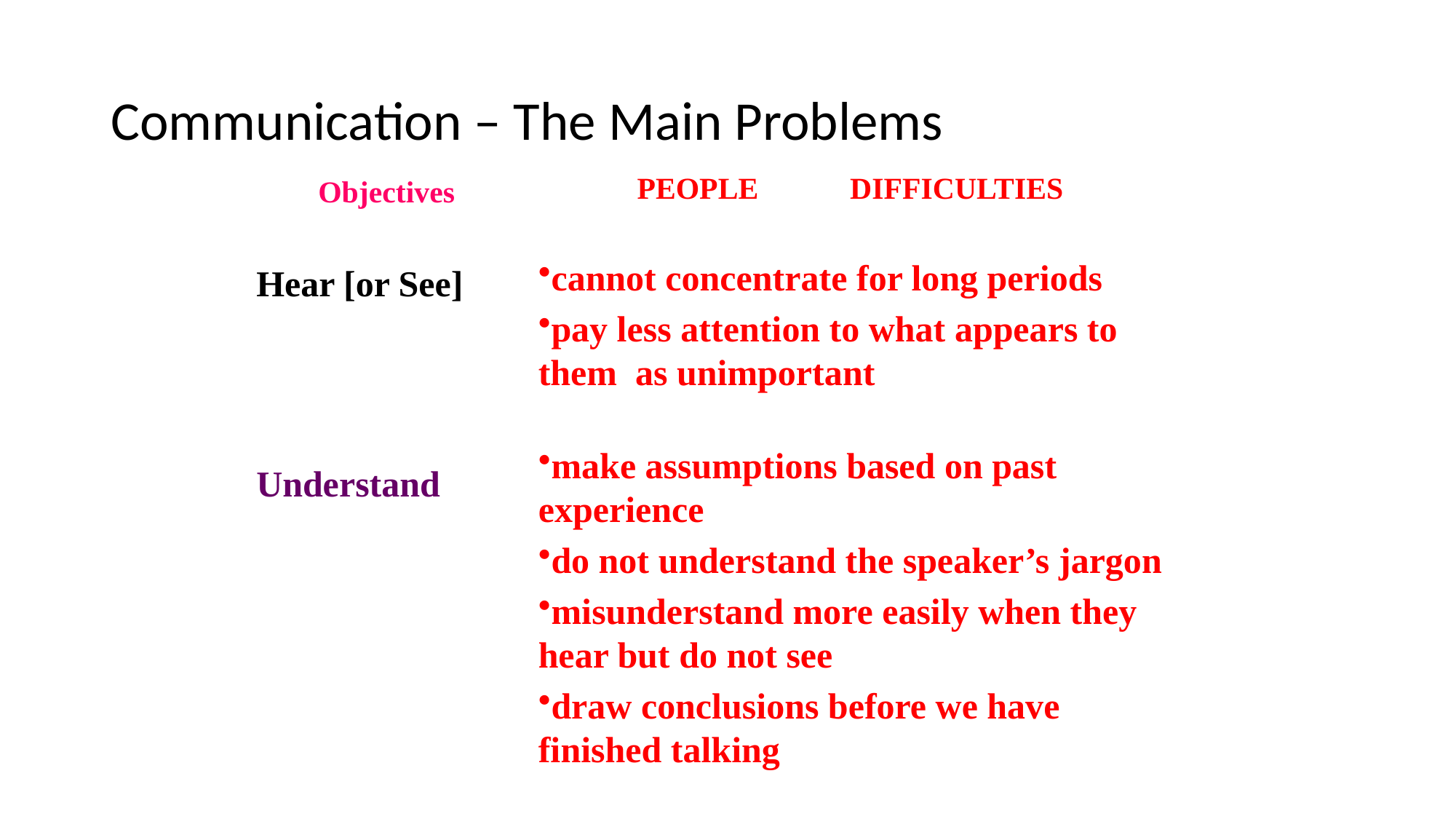

# Communication – The Main Problems

PEOPLE            DIFFICULTIES

Objectives

cannot concentrate for long periods
pay less attention to what appears to them  as unimportant

Hear [or See]

make assumptions based on past experience
do not understand the speaker’s jargon
misunderstand more easily when they hear but do not see
draw conclusions before we have finished talking

Understand